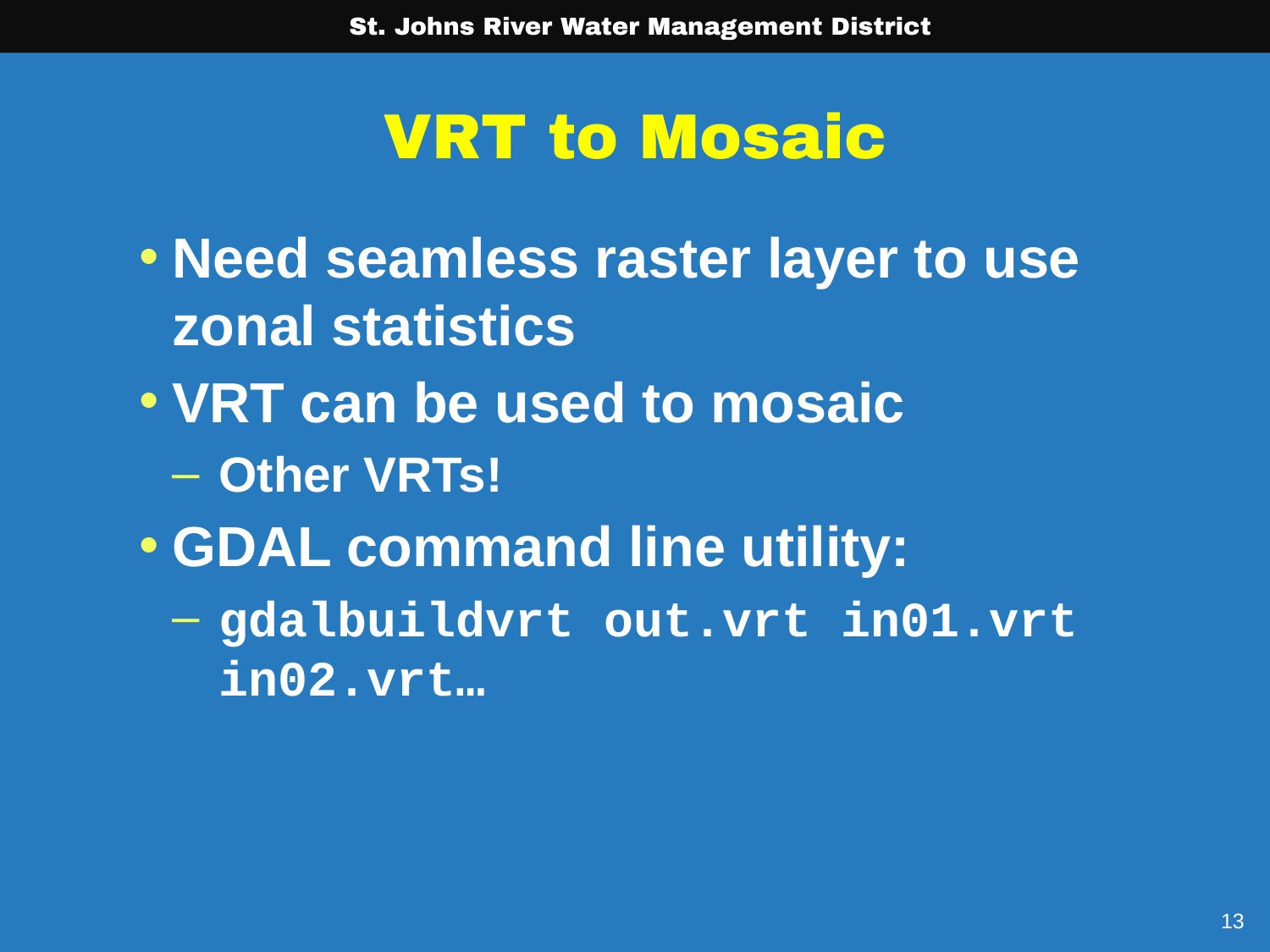

# VRT to Mosaic
Need seamless raster layer to use zonal statistics
VRT can be used to mosaic
Other VRTs!
GDAL command line utility:
gdalbuildvrt out.vrt in01.vrt in02.vrt…

13